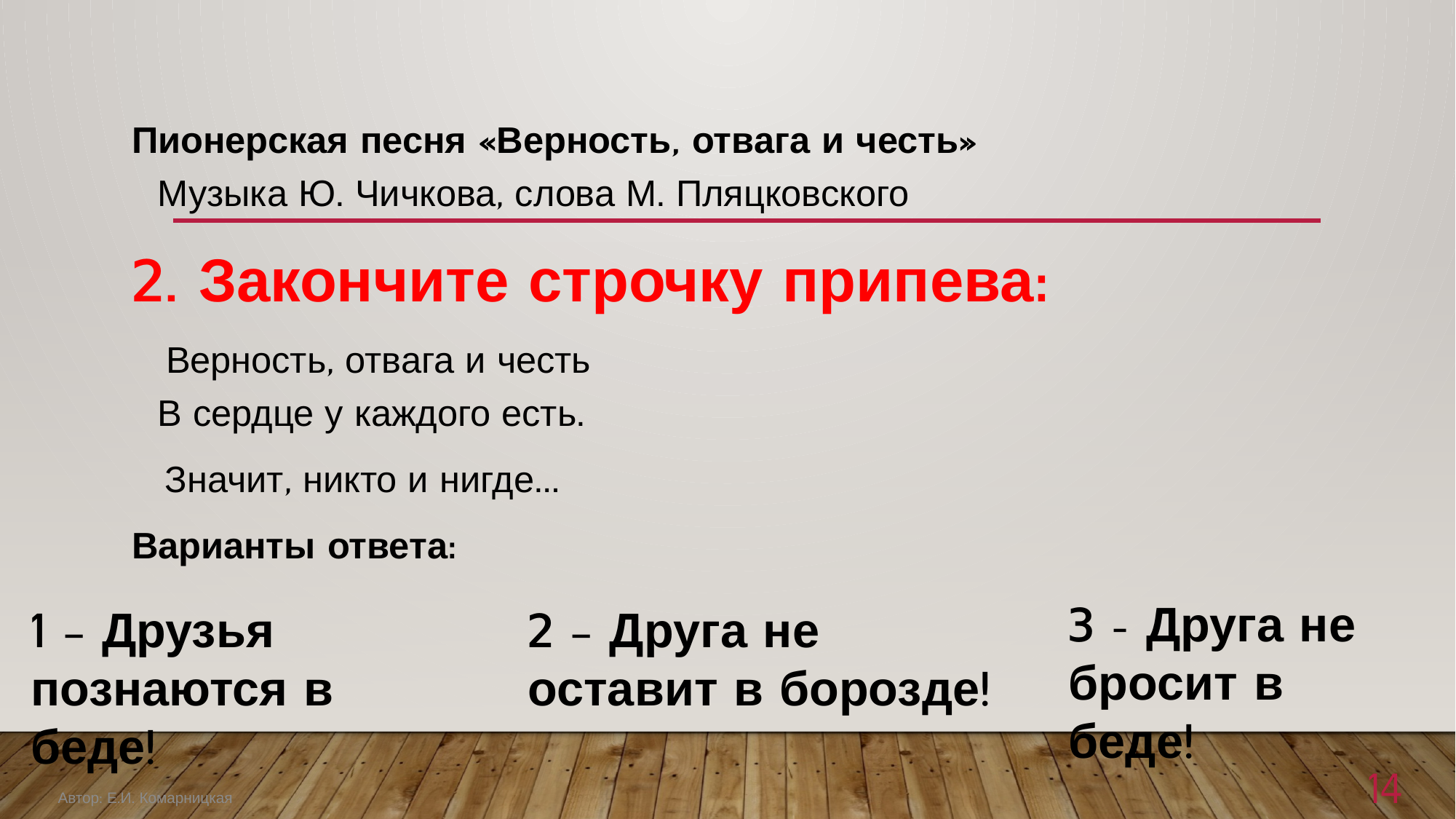

Пионерская песня «Верность, отвага и честь»
Музыка Ю. Чичкова, слова М. Пляцковского
2. Закончите строчку припева:
    Верность, отвага и честь
В сердце у каждого есть.
   Значит, никто и нигде…
Варианты ответа:
3 - Друга не бросит в беде!
1 – Друзья познаются в беде!
2 – Друга не оставит в борозде!
14
Автор: Е.И. Комарницкая